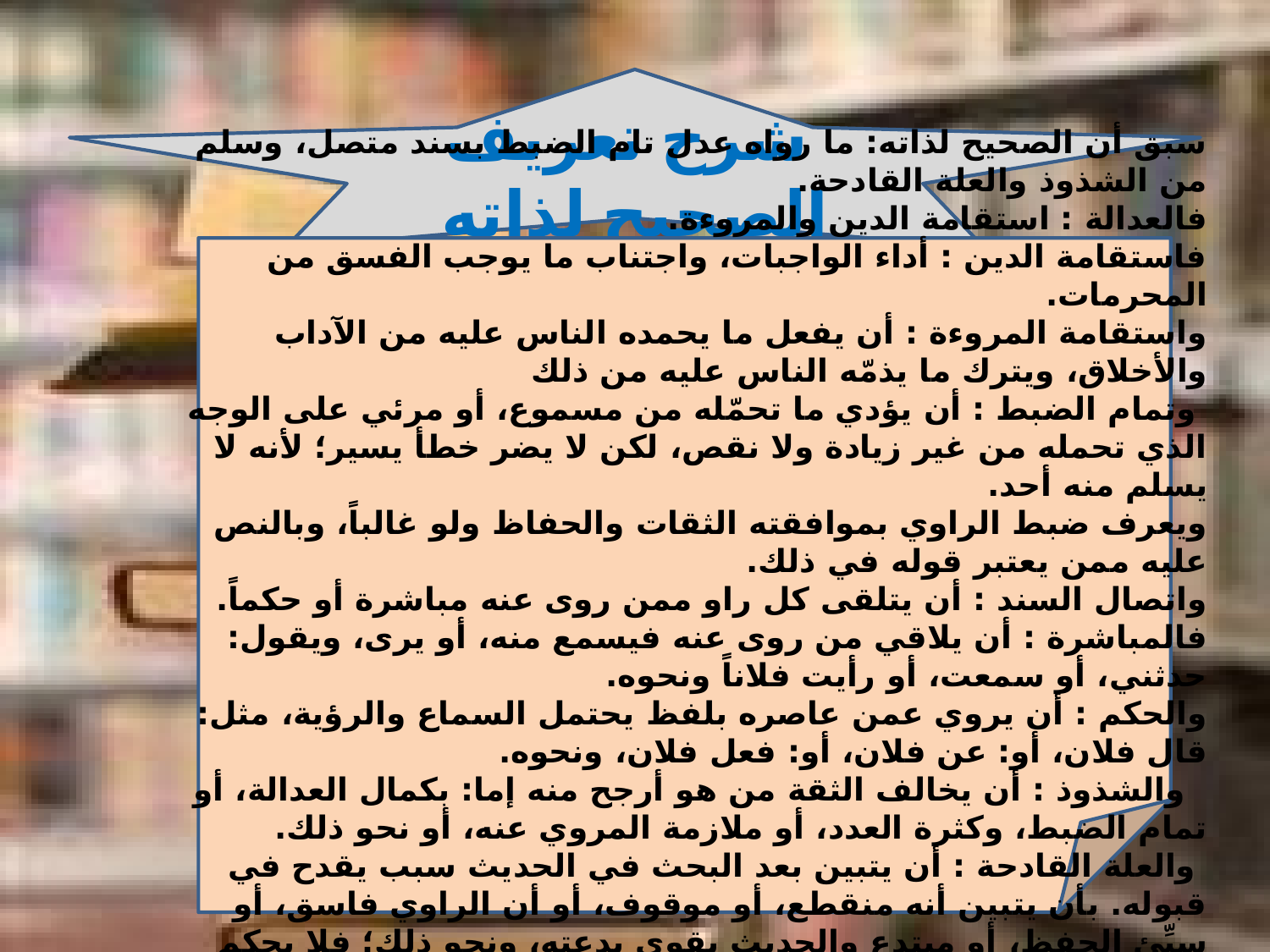

#
 شرح تعريف الصحيح لذاته

سبق أن الصحيح لذاته: ما رواه عدل تام الضبط بسند متصل، وسلم من الشذوذ والعلة القادحة.
فالعدالة : استقامة الدين والمروءة.
فاستقامة الدين : أداء الواجبات، واجتناب ما يوجب الفسق من المحرمات.
واستقامة المروءة : أن يفعل ما يحمده الناس عليه من الآداب والأخلاق، ويترك ما يذمّه الناس عليه من ذلك
 وتمام الضبط : أن يؤدي ما تحمّله من مسموع، أو مرئي على الوجه الذي تحمله من غير زيادة ولا نقص، لكن لا يضر خطأ يسير؛ لأنه لا يسلم منه أحد.
ويعرف ضبط الراوي بموافقته الثقات والحفاظ ولو غالباً، وبالنص عليه ممن يعتبر قوله في ذلك.
واتصال السند : أن يتلقى كل راو ممن روى عنه مباشرة أو حكماً.
فالمباشرة : أن يلاقي من روى عنه فيسمع منه، أو يرى، ويقول: حدثني، أو سمعت، أو رأيت فلاناً ونحوه.
والحكم : أن يروي عمن عاصره بلفظ يحتمل السماع والرؤية، مثل: قال فلان، أو: عن فلان، أو: فعل فلان، ونحوه.
  والشذوذ : أن يخالف الثقة من هو أرجح منه إما: بكمال العدالة، أو تمام الضبط، وكثرة العدد، أو ملازمة المروي عنه، أو نحو ذلك.
 والعلة القادحة : أن يتبين بعد البحث في الحديث سبب يقدح في قبوله. بأن يتبين أنه منقطع، أو موقوف، أو أن الراوي فاسق، أو سيِّئ الحفظ، أو مبتدع والحديث يقوي بدعته، ونحو ذلك؛ فلا يحكم للحديث بالصحة حينئذٍ؛ لعدم سلامته من العلة القادحة.